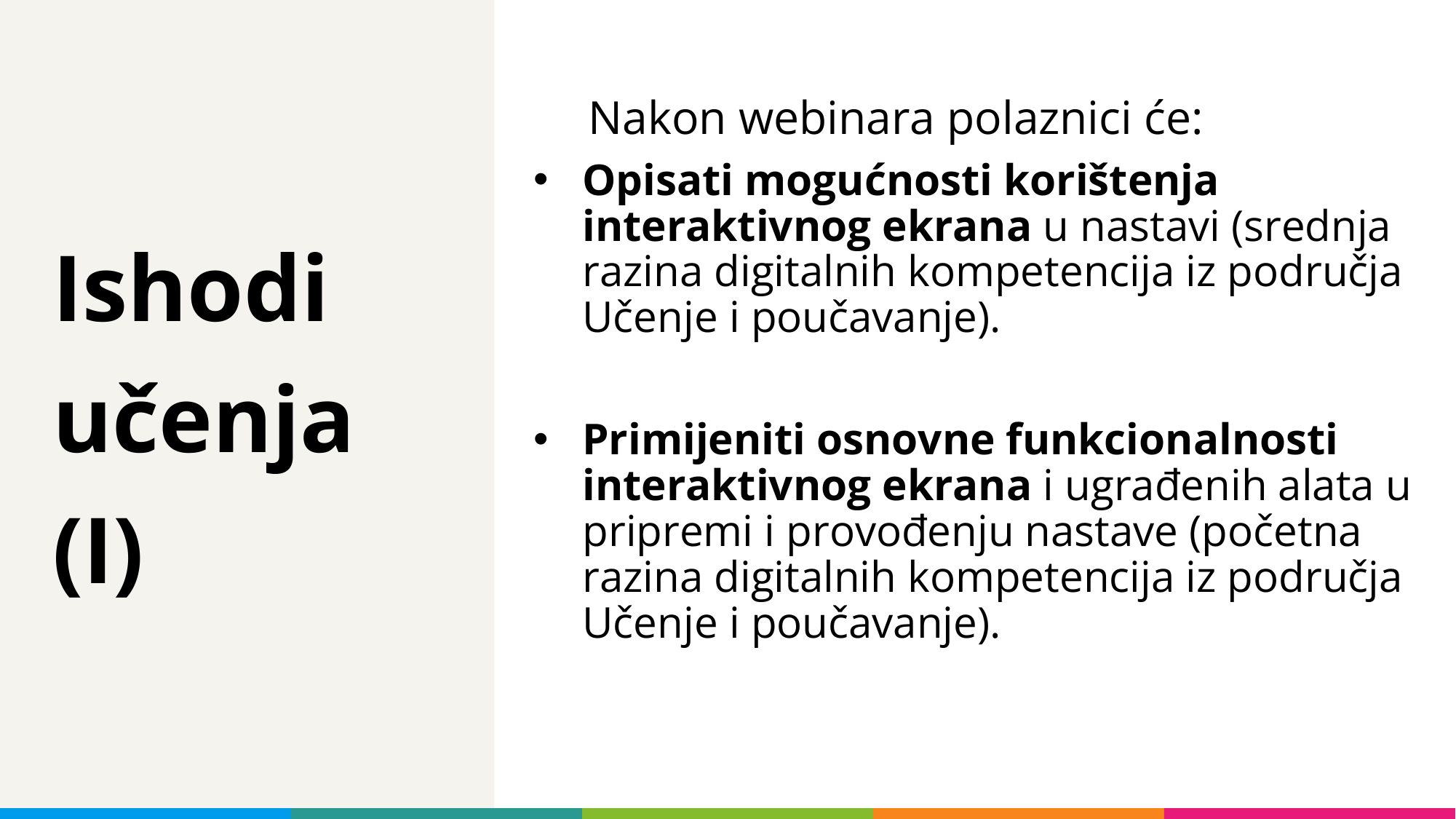

Nakon webinara polaznici će:
Opisati mogućnosti korištenja interaktivnog ekrana u nastavi (srednja razina digitalnih kompetencija iz područja Učenje i poučavanje).

Primijeniti osnovne funkcionalnosti interaktivnog ekrana i ugrađenih alata u pripremi i provođenju nastave (početna razina digitalnih kompetencija iz područja Učenje i poučavanje).

# Ishodi učenja (I)